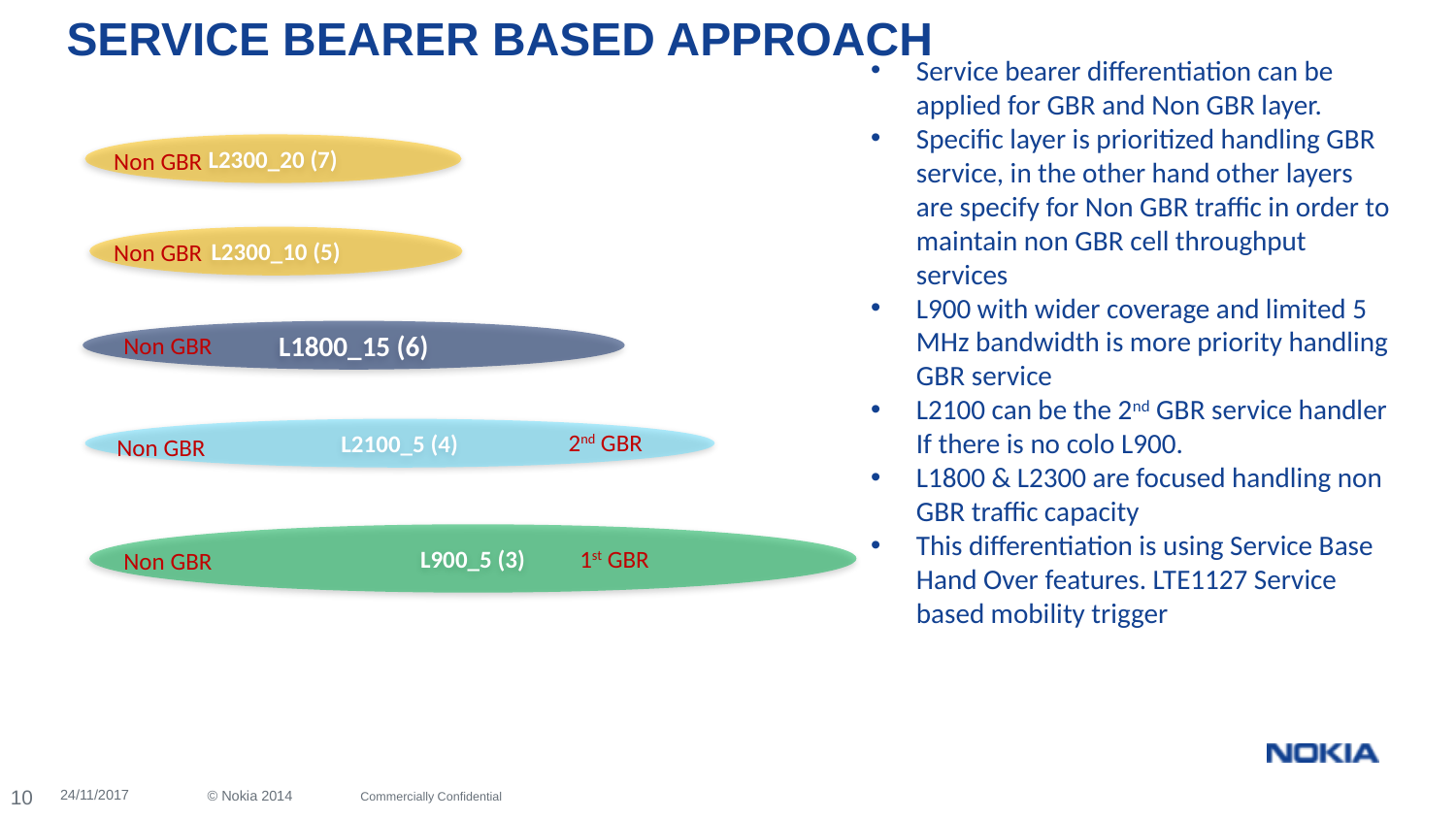

# SERVICE BEARER BASED APPROACH
Service bearer differentiation can be applied for GBR and Non GBR layer.
Specific layer is prioritized handling GBR service, in the other hand other layers are specify for Non GBR traffic in order to maintain non GBR cell throughput services
L900 with wider coverage and limited 5 MHz bandwidth is more priority handling GBR service
L2100 can be the 2nd GBR service handler  If there is no colo L900.
L1800 & L2300 are focused handling non GBR traffic capacity
This differentiation is using Service Base Hand Over features. LTE1127 Service based mobility trigger

L2300_20 (7)
Non GBR
L2300_10 (5)
Non GBR
L1800_15 (6)
Non GBR
L2100_5 (4)
2nd GBR
Non GBR
L900_5 (3)
1st GBR
Non GBR